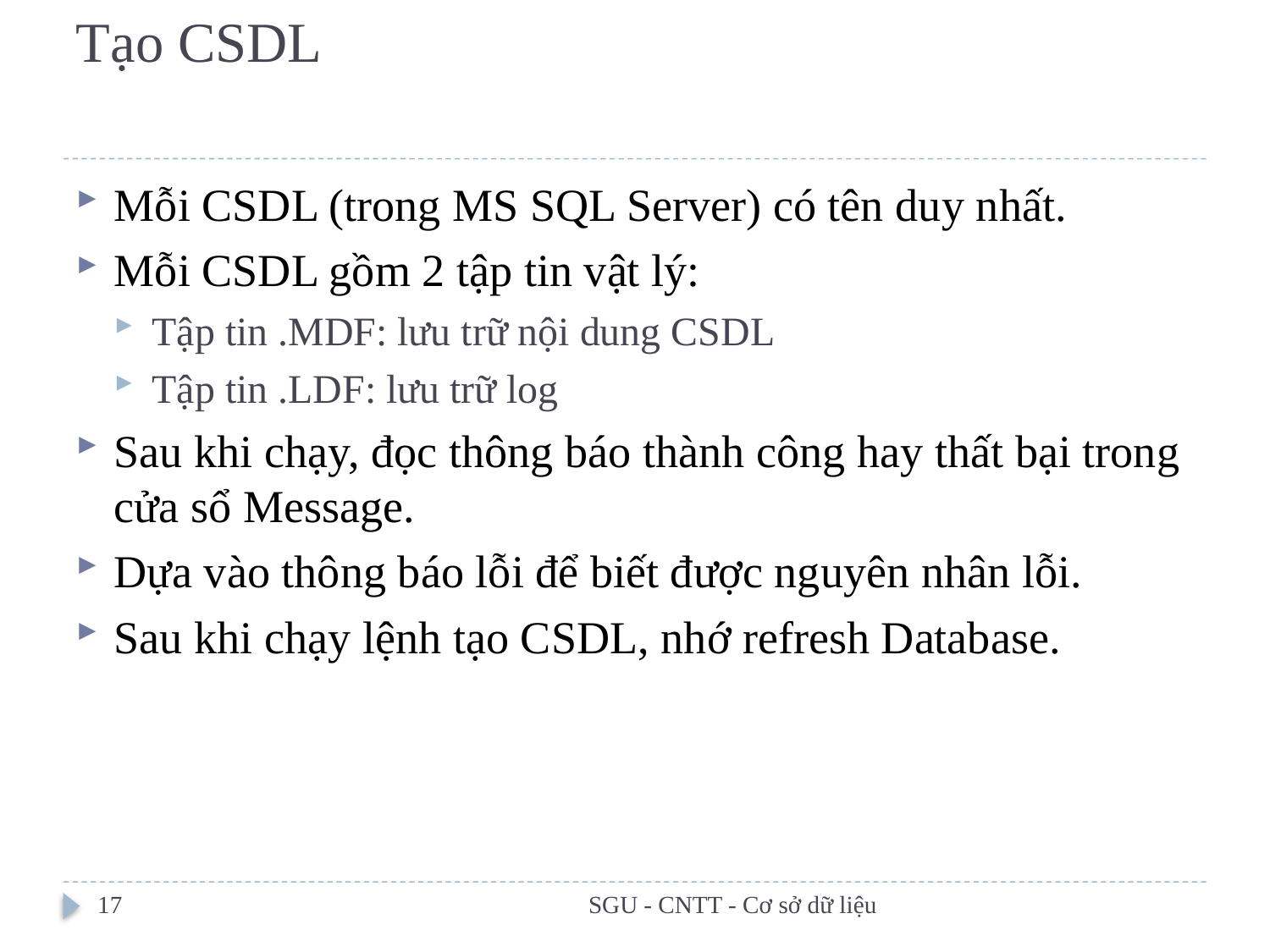

# Tạo CSDL
Mỗi CSDL (trong MS SQL Server) có tên duy nhất.
Mỗi CSDL gồm 2 tập tin vật lý:
Tập tin .MDF: lưu trữ nội dung CSDL
Tập tin .LDF: lưu trữ log
Sau khi chạy, đọc thông báo thành công hay thất bại trong cửa sổ Message.
Dựa vào thông báo lỗi để biết được nguyên nhân lỗi.
Sau khi chạy lệnh tạo CSDL, nhớ refresh Database.
17
SGU - CNTT - Cơ sở dữ liệu